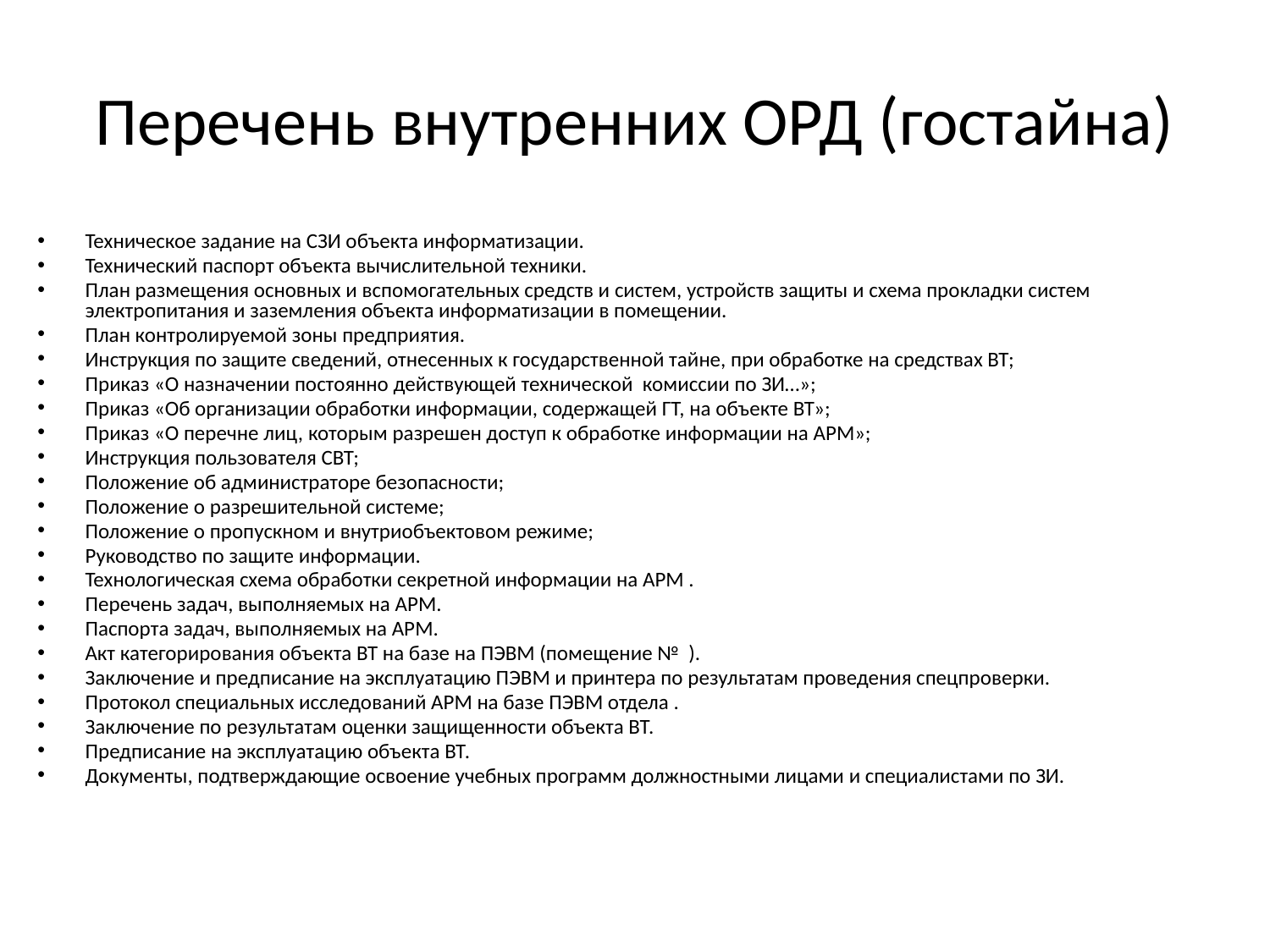

# Перечень внутренних ОРД (гостайна)
Техническое задание на СЗИ объекта информатизации.
Технический паспорт объекта вычислительной техники.
План размещения основных и вспомогательных средств и систем, устройств защиты и схема прокладки систем электропитания и заземления объекта информатизации в помещении.
План контролируемой зоны предприятия.
Инструкция по защите сведений, отнесенных к государственной тайне, при обработке на средствах ВТ;
Приказ «О назначении постоянно действующей технической  комиссии по ЗИ…»;
Приказ «Об организации обработки информации, содержащей ГТ, на объекте ВТ»;
Приказ «О перечне лиц, которым разрешен доступ к обработке информации на АРМ»;
Инструкция пользователя СВТ;
Положение об администраторе безопасности;
Положение о разрешительной системе;
Положение о пропускном и внутриобъектовом режиме;
Руководство по защите информации.
Технологическая схема обработки секретной информации на АРМ .
Перечень задач, выполняемых на АРМ.
Паспорта задач, выполняемых на АРМ.
Акт категорирования объекта ВТ на базе на ПЭВМ (помещение №  ).
Заключение и предписание на эксплуатацию ПЭВМ и принтера по результатам проведения спецпроверки.
Протокол специальных исследований АРМ на базе ПЭВМ отдела .
Заключение по результатам оценки защищенности объекта ВТ.
Предписание на эксплуатацию объекта ВТ.
Документы, подтверждающие освоение учебных программ должностными лицами и специалистами по ЗИ.